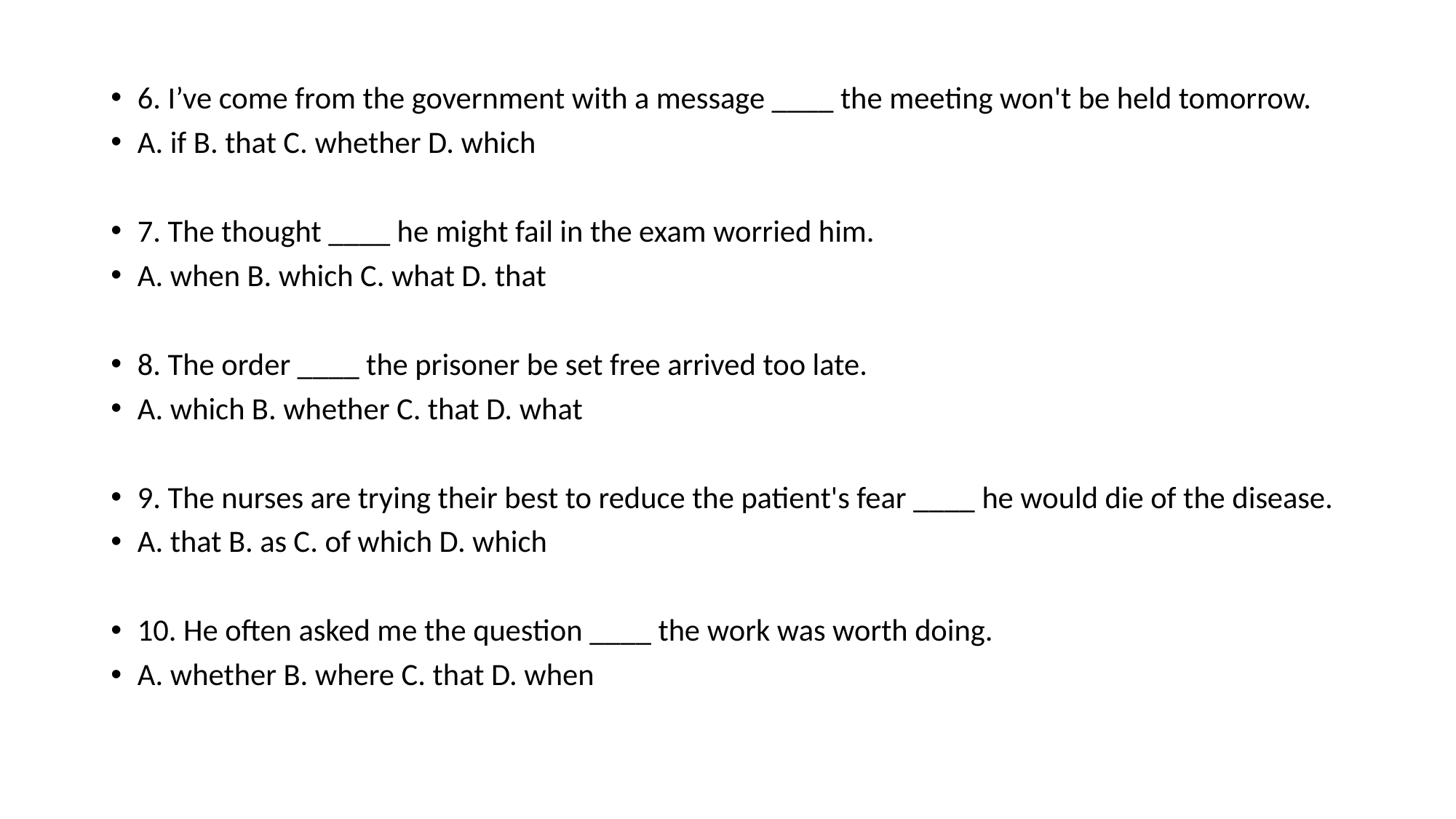

#
6. I’ve come from the government with a message ____ the meeting won't be held tomorrow.
A. if B. that C. whether D. which

7. The thought ____ he might fail in the exam worried him.
A. when B. which C. what D. that

8. The order ____ the prisoner be set free arrived too late.
A. which B. whether C. that D. what

9. The nurses are trying their best to reduce the patient's fear ____ he would die of the disease.
A. that B. as C. of which D. which

10. He often asked me the question ____ the work was worth doing.
A. whether B. where C. that D. when